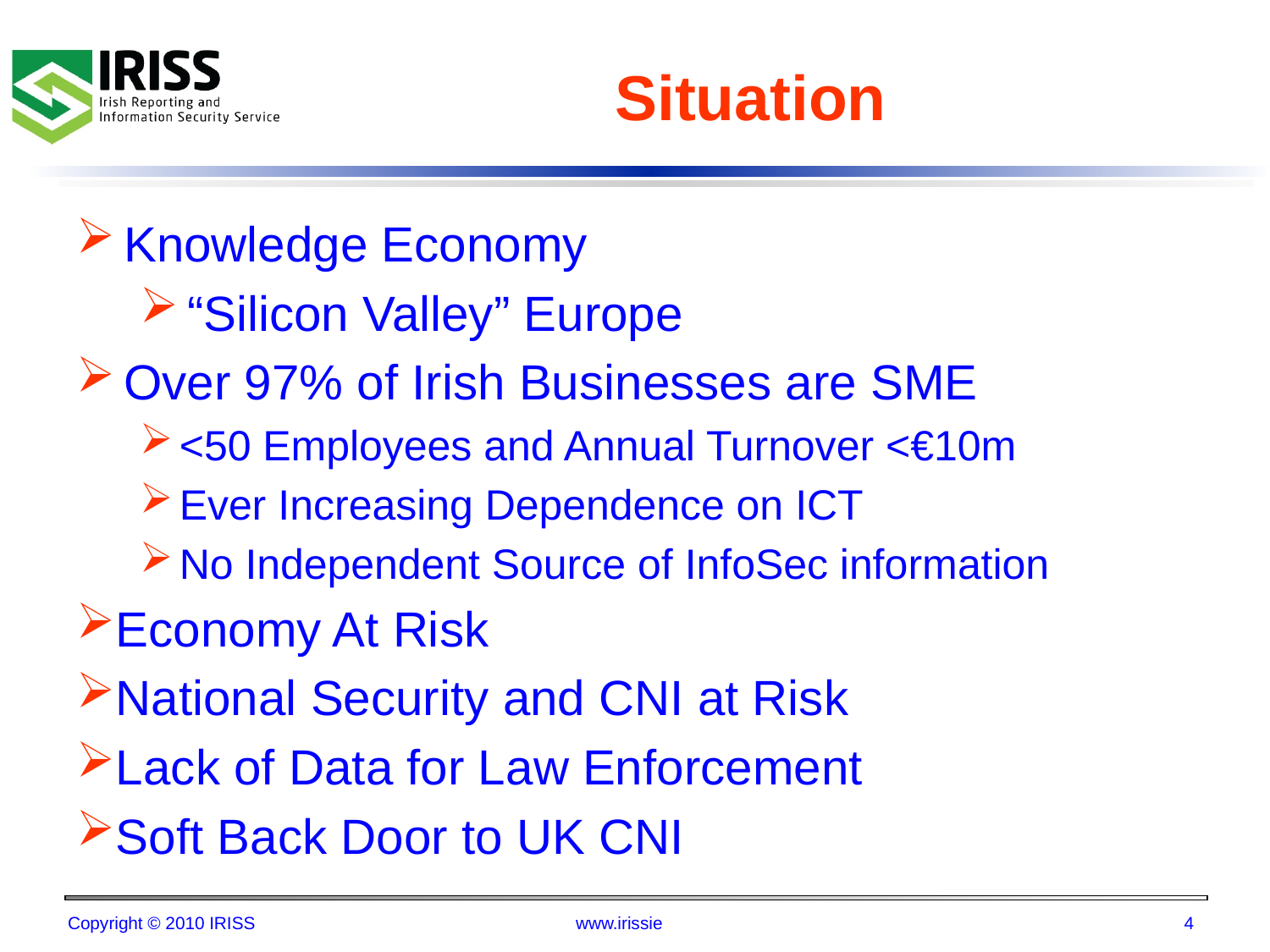

# Situation
Knowledge Economy
“Silicon Valley” Europe
Over 97% of Irish Businesses are SME
<50 Employees and Annual Turnover <€10m
Ever Increasing Dependence on ICT
No Independent Source of InfoSec information
Economy At Risk
National Security and CNI at Risk
Lack of Data for Law Enforcement
Soft Back Door to UK CNI
Copyright © 2010 IRISS 			www.irissie
4